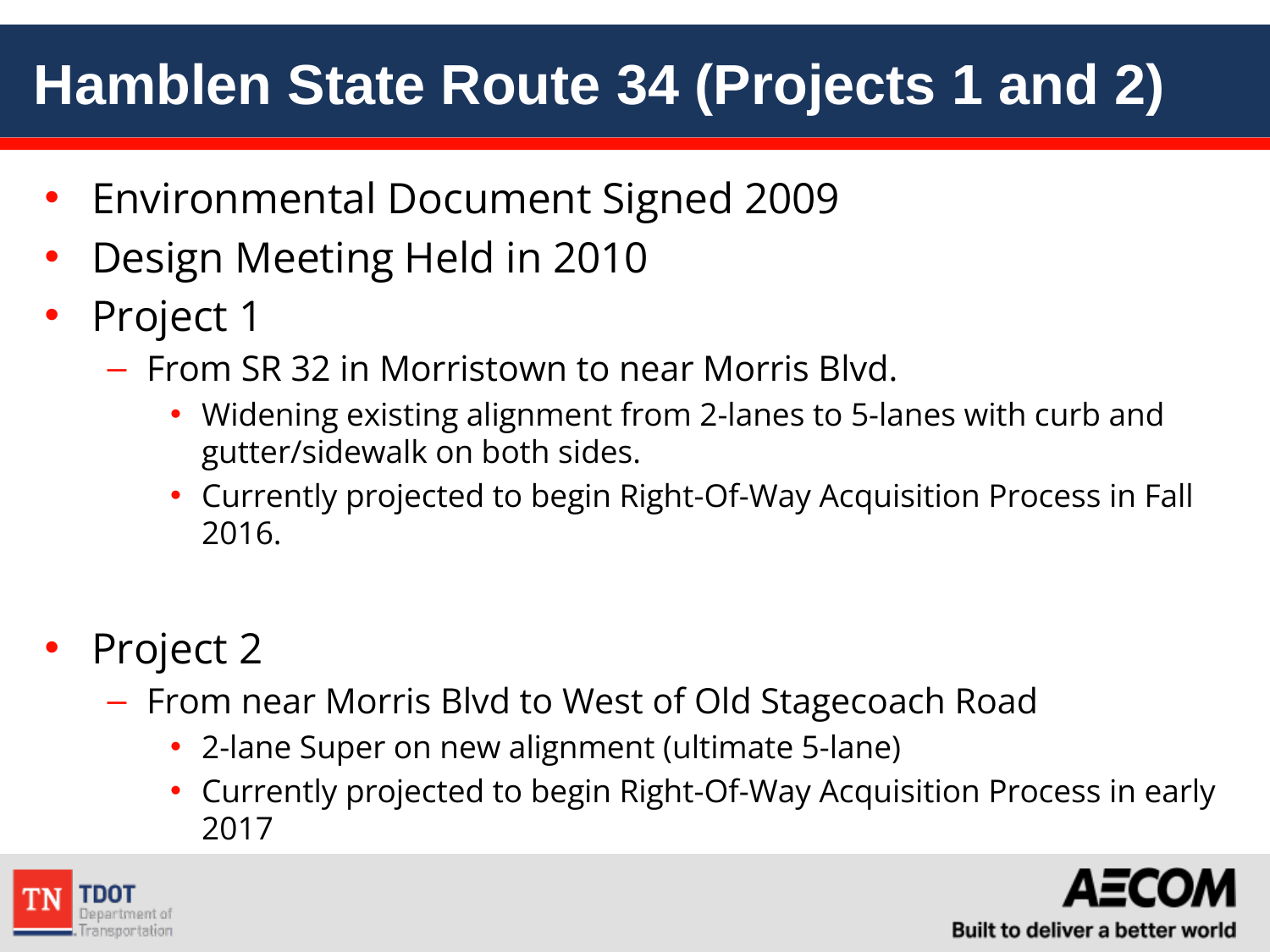

# Hamblen State Route 34 (Projects 1 and 2)
Environmental Document Signed 2009
Design Meeting Held in 2010
Project 1
From SR 32 in Morristown to near Morris Blvd.
Widening existing alignment from 2-lanes to 5-lanes with curb and gutter/sidewalk on both sides.
Currently projected to begin Right-Of-Way Acquisition Process in Fall 2016.

Project 2
From near Morris Blvd to West of Old Stagecoach Road
2-lane Super on new alignment (ultimate 5-lane)
Currently projected to begin Right-Of-Way Acquisition Process in early 2017